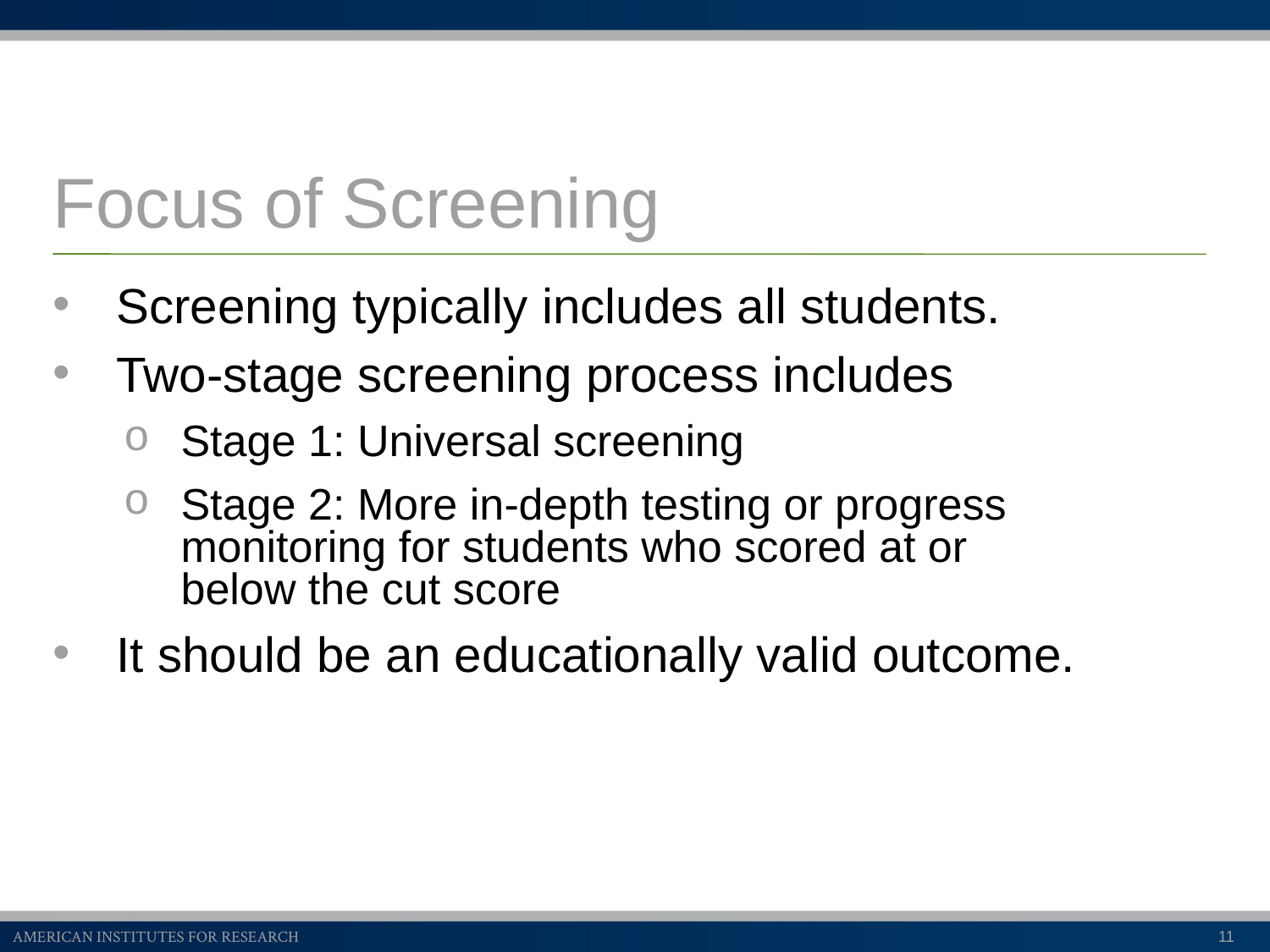

# Focus of Screening
Screening typically includes all students.
Two-stage screening process includes
Stage 1: Universal screening
Stage 2: More in-depth testing or progress monitoring for students who scored at or
below the cut score
It should be an educationally valid outcome.

11